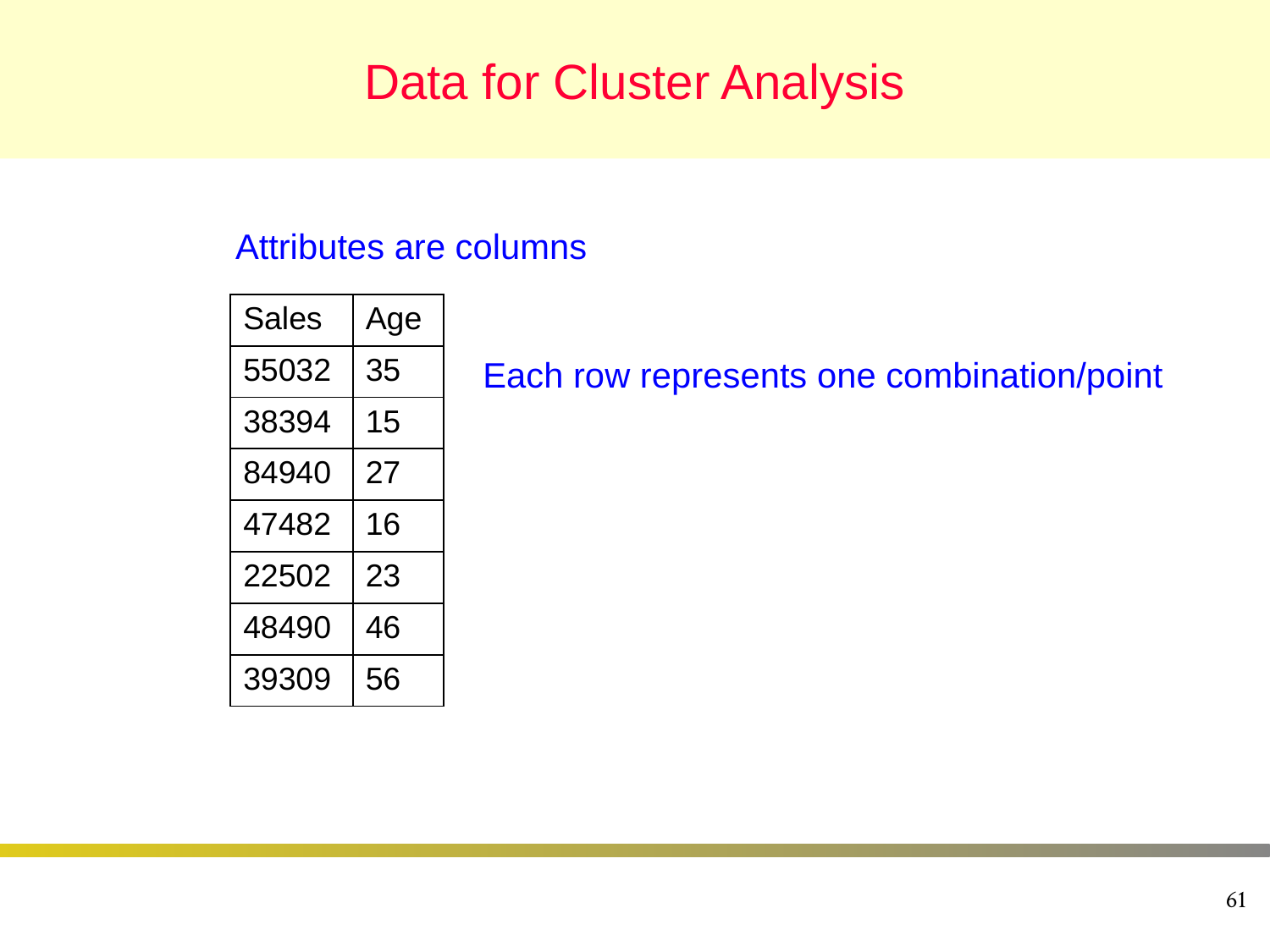

# Data for Cluster Analysis
Attributes are columns
| Sales | Age |
| --- | --- |
| 55032 | 35 |
| 38394 | 15 |
| 84940 | 27 |
| 47482 | 16 |
| 22502 | 23 |
| 48490 | 46 |
| 39309 | 56 |
Each row represents one combination/point
61